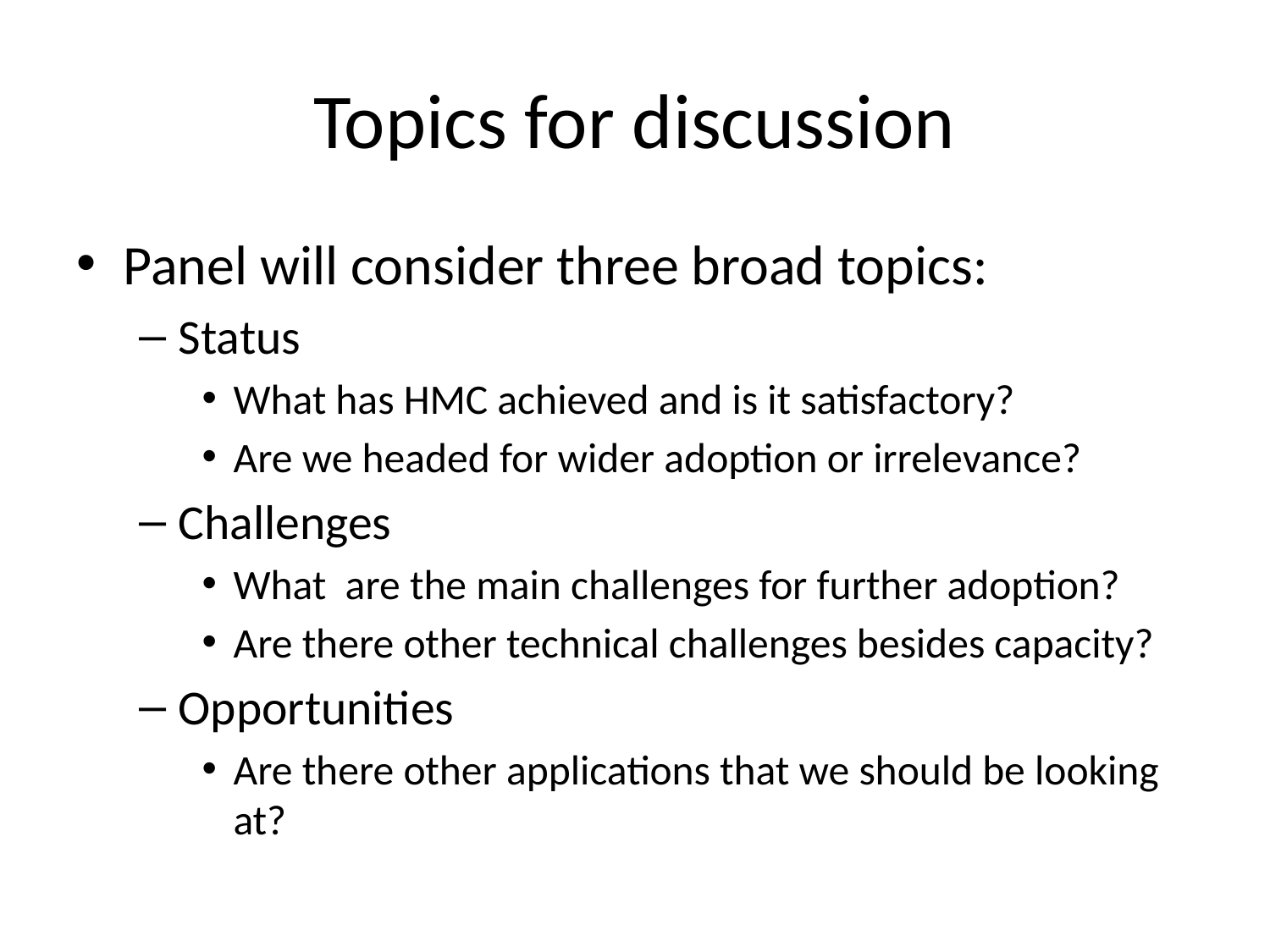

# Topics for discussion
Panel will consider three broad topics:
Status
What has HMC achieved and is it satisfactory?
Are we headed for wider adoption or irrelevance?
Challenges
What  are the main challenges for further adoption?
Are there other technical challenges besides capacity?
Opportunities
Are there other applications that we should be looking at?